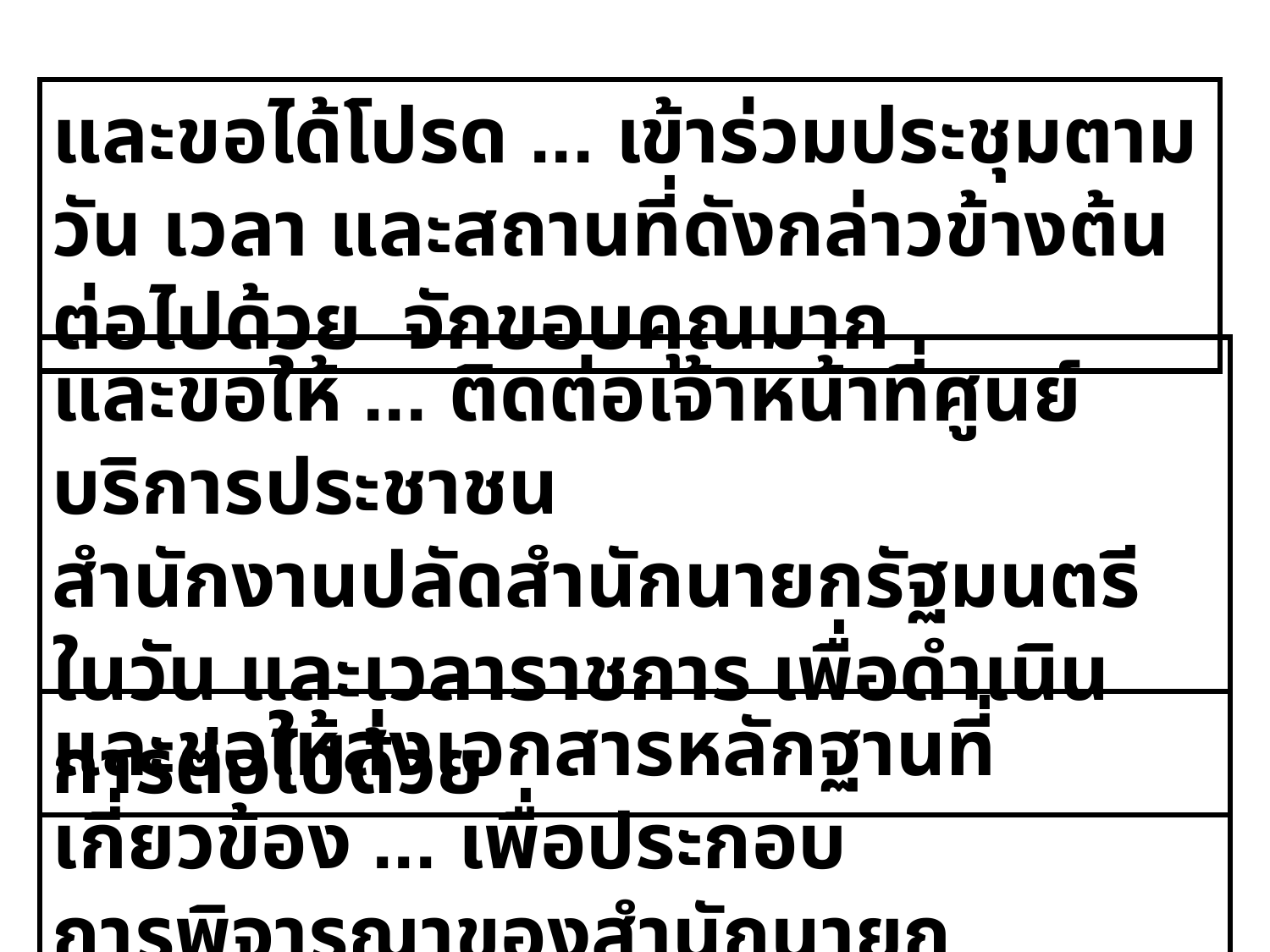

และขอได้โปรด ... เข้าร่วมประชุมตามวัน เวลา และสถานที่ดังกล่าวข้างต้นต่อไปด้วย  จักขอบคุณมาก
และขอให้ ... ติดต่อเจ้าหน้าที่ศูนย์บริการประชาชน
สำนักงานปลัดสำนักนายกรัฐมนตรี ในวัน และเวลาราชการ เพื่อดำเนินการต่อไปด้วย
และขอให้ส่งเอกสารหลักฐานที่เกี่ยวข้อง ... เพื่อประกอบ
การพิจารณาของสำนักนายกรัฐมนตรีต่อไปด้วย